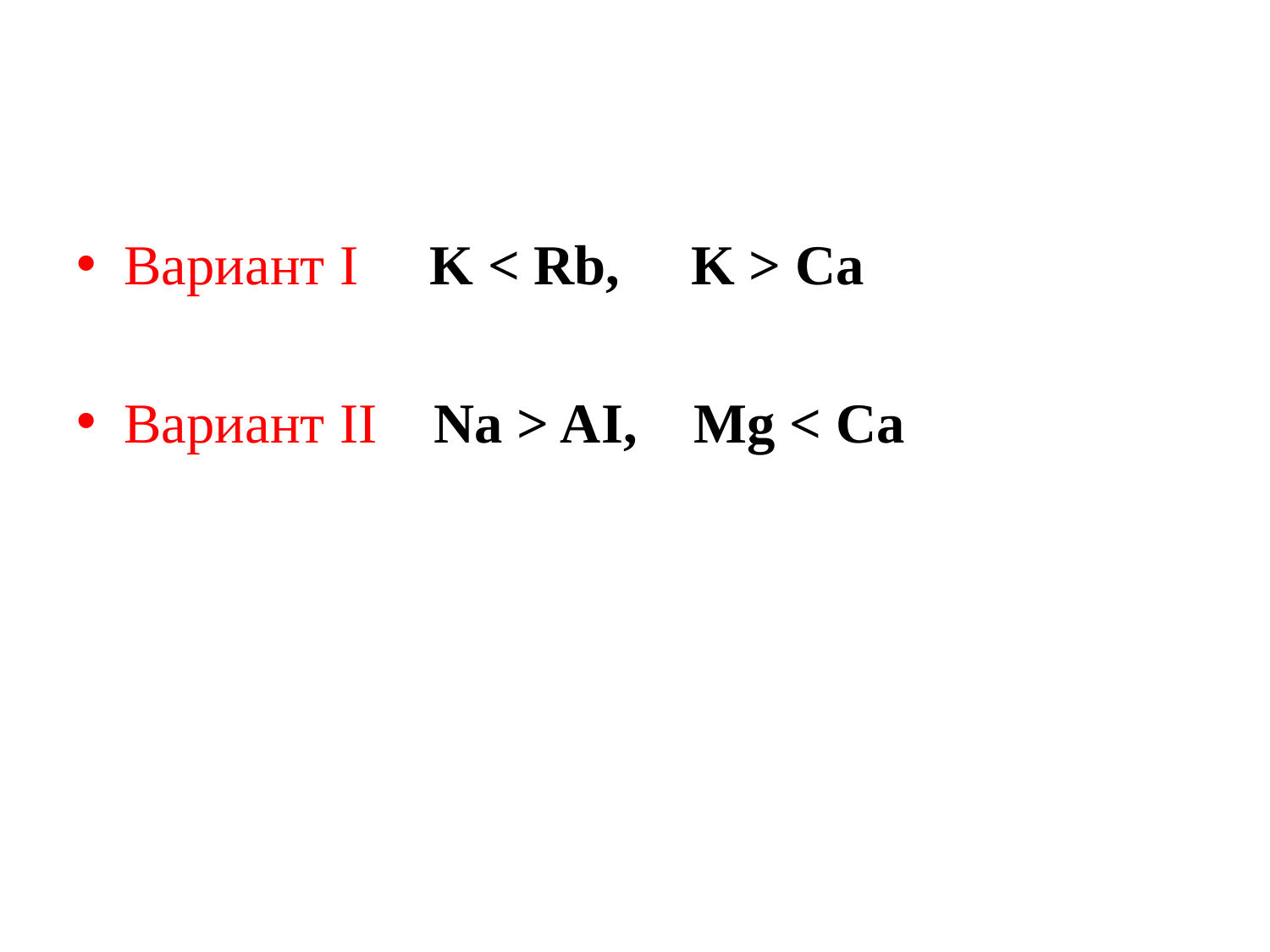

#
Вариант I     K < Rb,     K > Ca

Вариант II    Na > AI,    Mg < Ca